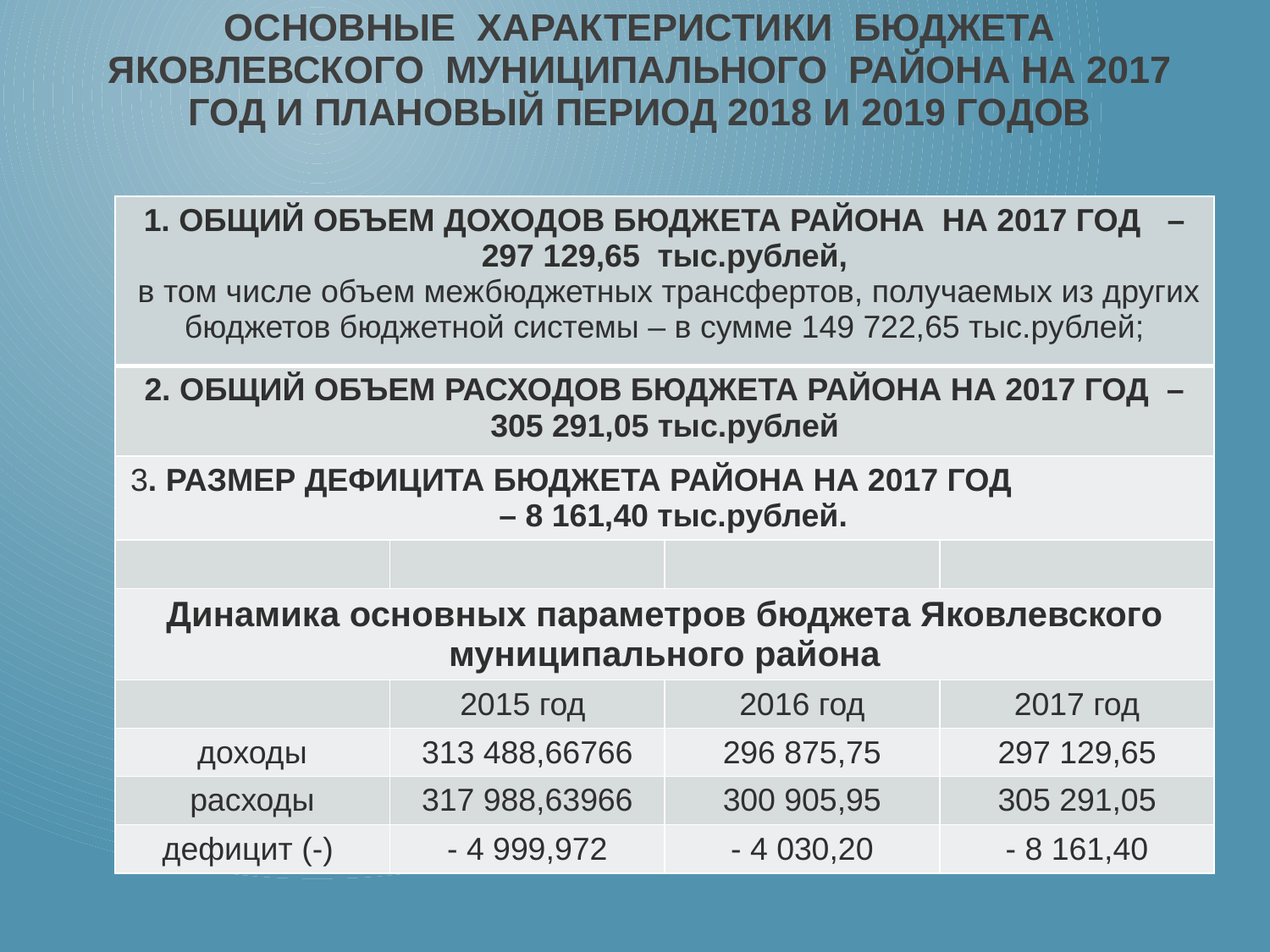

# ОСНОВНЫЕ  ХАРАКТЕРИСТИКИ  БЮДЖЕТА ЯКОВЛЕВСКОГО  МУНИЦИПАЛЬНОГО  РАЙОНА на 2017 год и плановый период 2018 и 2019 годов
| 1. ОБЩИЙ ОБЪЕМ ДОХОДОВ БЮДЖЕТА РАЙОНА НА 2017 ГОД – 297 129,65 тыс.рублей, в том числе объем межбюджетных трансфертов, получаемых из других бюджетов бюджетной системы – в сумме 149 722,65 тыс.рублей; |  |  |  |
| --- | --- | --- | --- |
| 2. ОБЩИЙ ОБЪЕМ РАСХОДОВ БЮДЖЕТА РАЙОНА НА 2017 ГОД – 305 291,05 тыс.рублей |  |  |  |
| 3. РАЗМЕР ДЕФИЦИТА БЮДЖЕТА РАЙОНА НА 2017 ГОД – 8 161,40 тыс.рублей. |  |  |  |
|  |  |  |  |
| Динамика основных параметров бюджета Яковлевского муниципального района |  |  |  |
|  | 2015 год | 2016 год | 2017 год |
| доходы | 313 488,66766 | 296 875,75 | 297 129,65 |
| расходы | 317 988,63966 | 300 905,95 | 305 291,05 |
| дефицит (-) | - 4 999,972 | - 4 030,20 | - 8 161,40 |